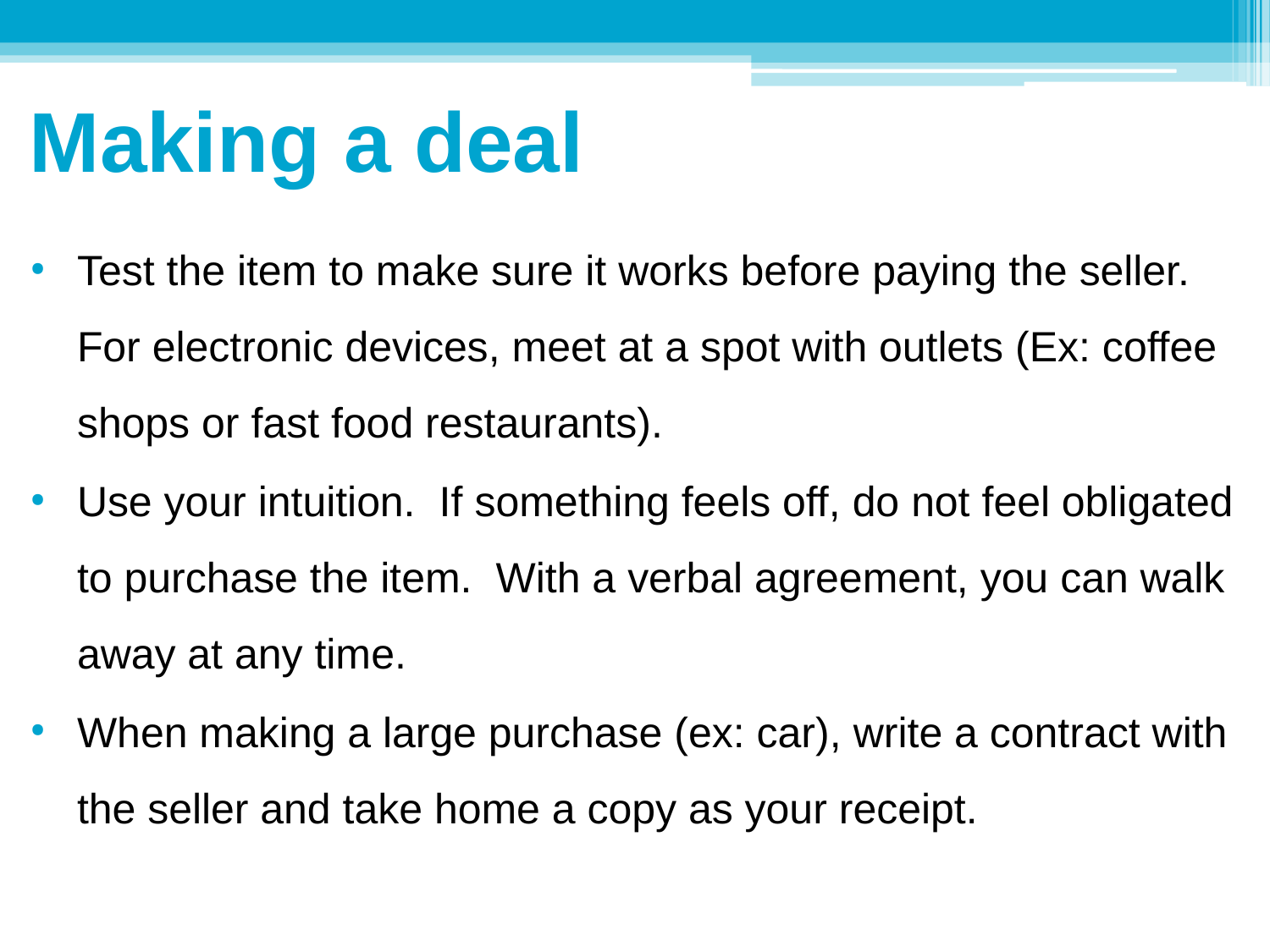

# Making a deal
Test the item to make sure it works before paying the seller.  For electronic devices, meet at a spot with outlets (Ex: coffee shops or fast food restaurants).
Use your intuition.  If something feels off, do not feel obligated to purchase the item.  With a verbal agreement, you can walk away at any time.
When making a large purchase (ex: car), write a contract with the seller and take home a copy as your receipt.